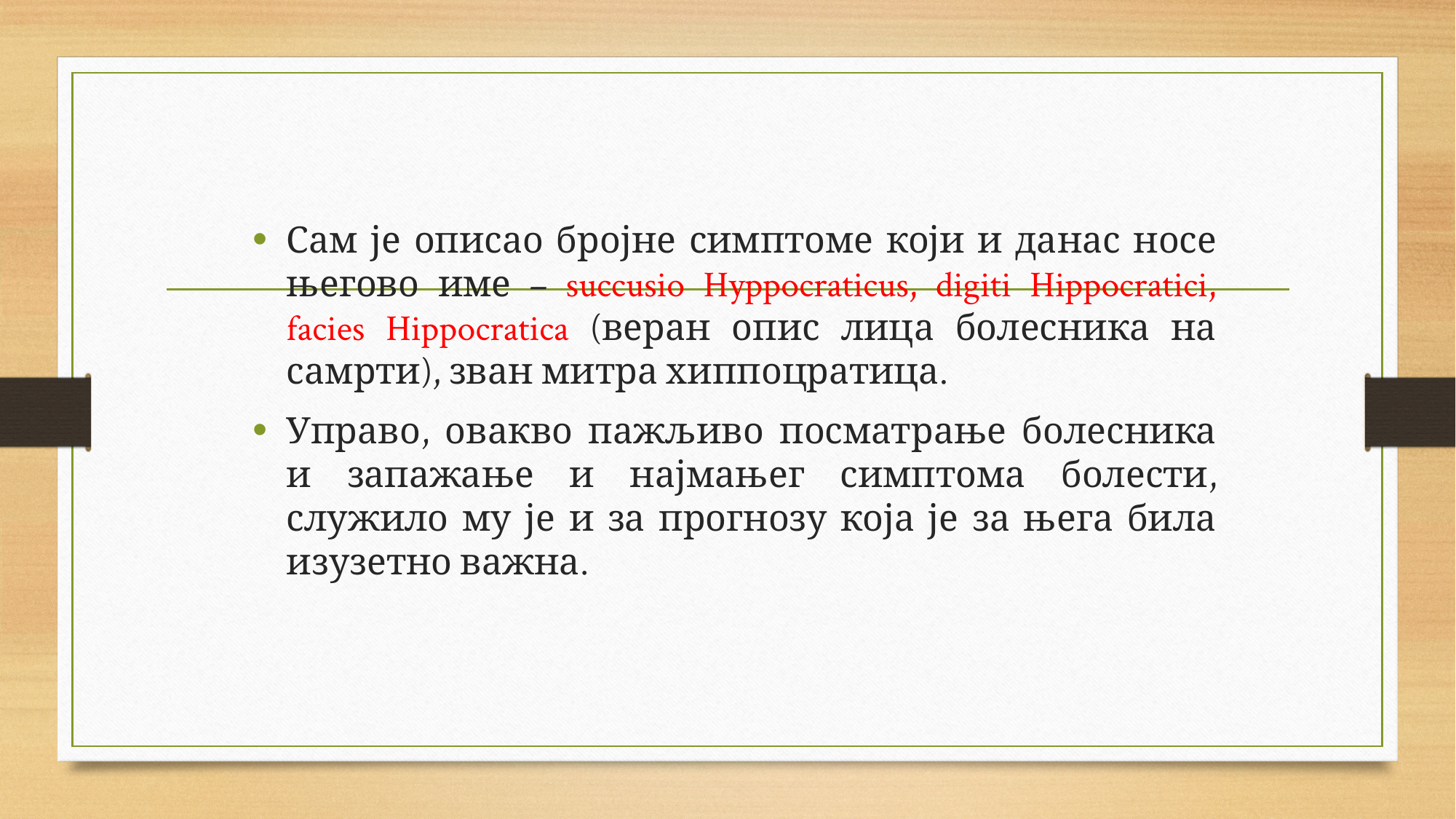

Сам је описао бројне симптоме који и данас носе његово име – succusio Hyppocraticus, digiti Hippocratici, facies Hippocratica (веран опис лица болесника на самрти), зван митра хиппоцратица.
Управо, овакво пажљиво посматрање болесника и запажање и најмањег симптома болести, служило му је и за прогнозу која је за њега била изузетно важна.